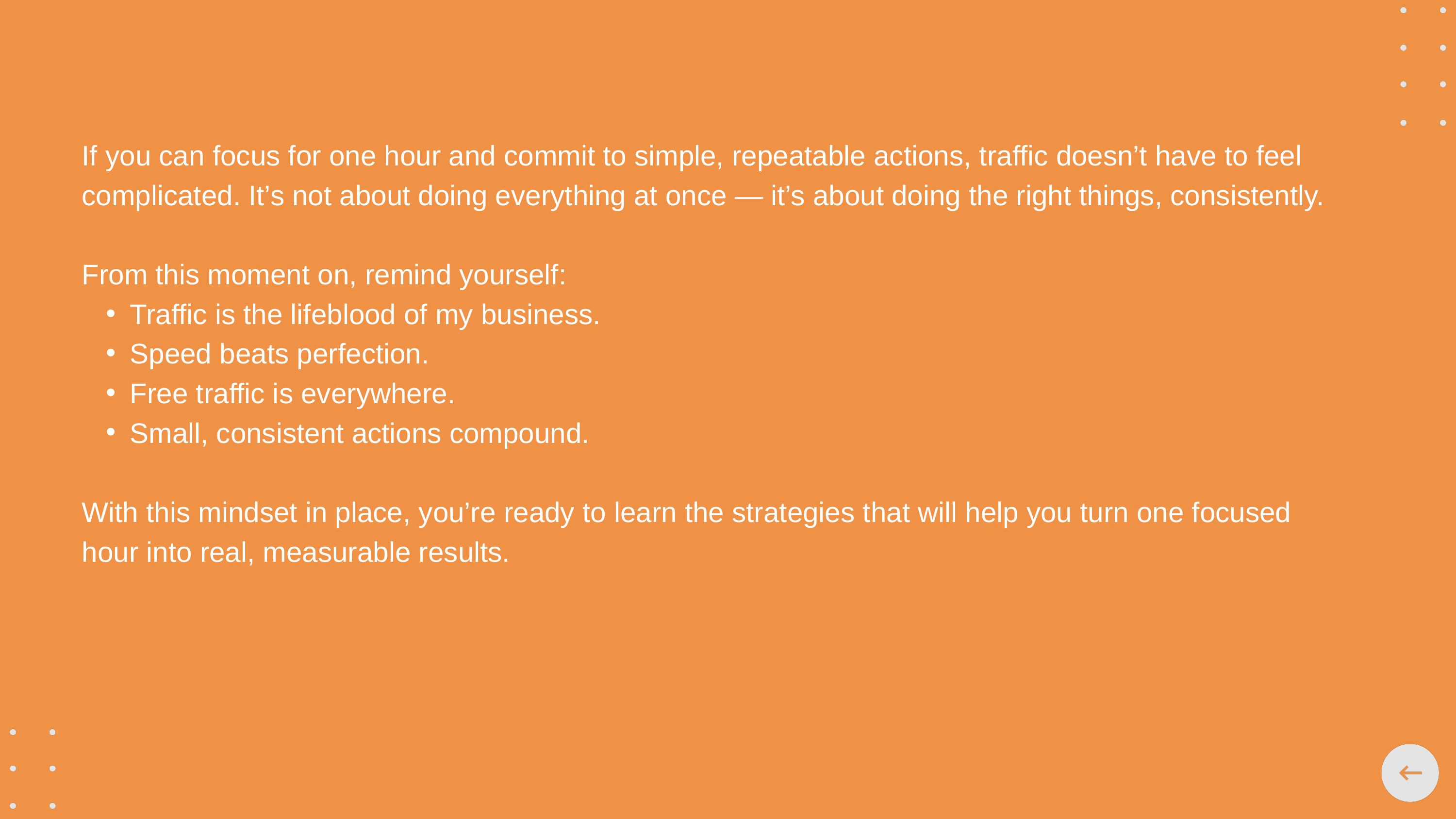

If you can focus for one hour and commit to simple, repeatable actions, traffic doesn’t have to feel complicated. It’s not about doing everything at once — it’s about doing the right things, consistently.

From this moment on, remind yourself:
Traffic is the lifeblood of my business.
Speed beats perfection.
Free traffic is everywhere.
Small, consistent actions compound.

With this mindset in place, you’re ready to learn the strategies that will help you turn one focused hour into real, measurable results.